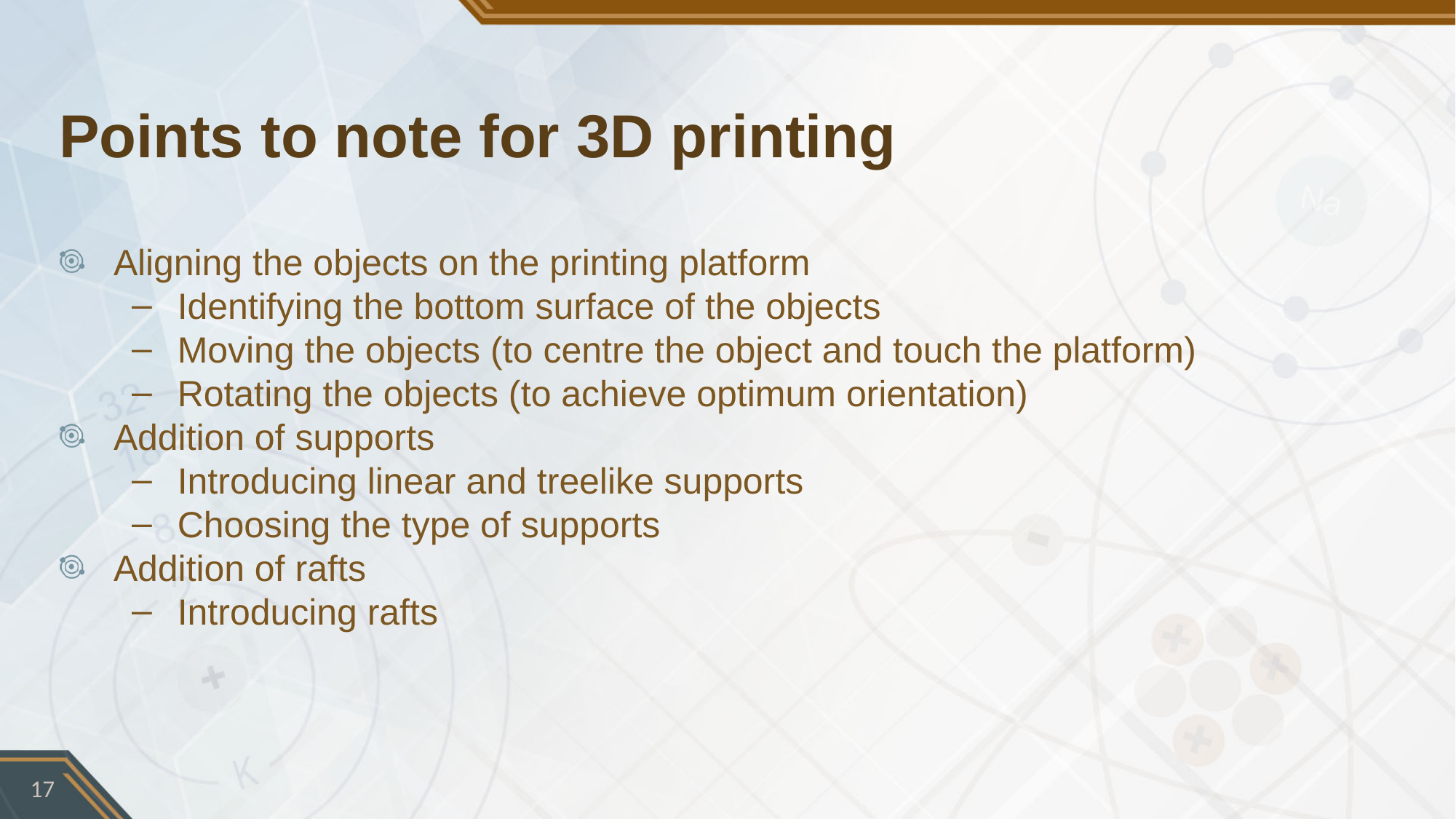

# Points to note for 3D printing
Aligning the objects on the printing platform
Identifying the bottom surface of the objects
Moving the objects (to centre the object and touch the platform)
Rotating the objects (to achieve optimum orientation)
Addition of supports
Introducing linear and treelike supports
Choosing the type of supports
Addition of rafts
Introducing rafts
17